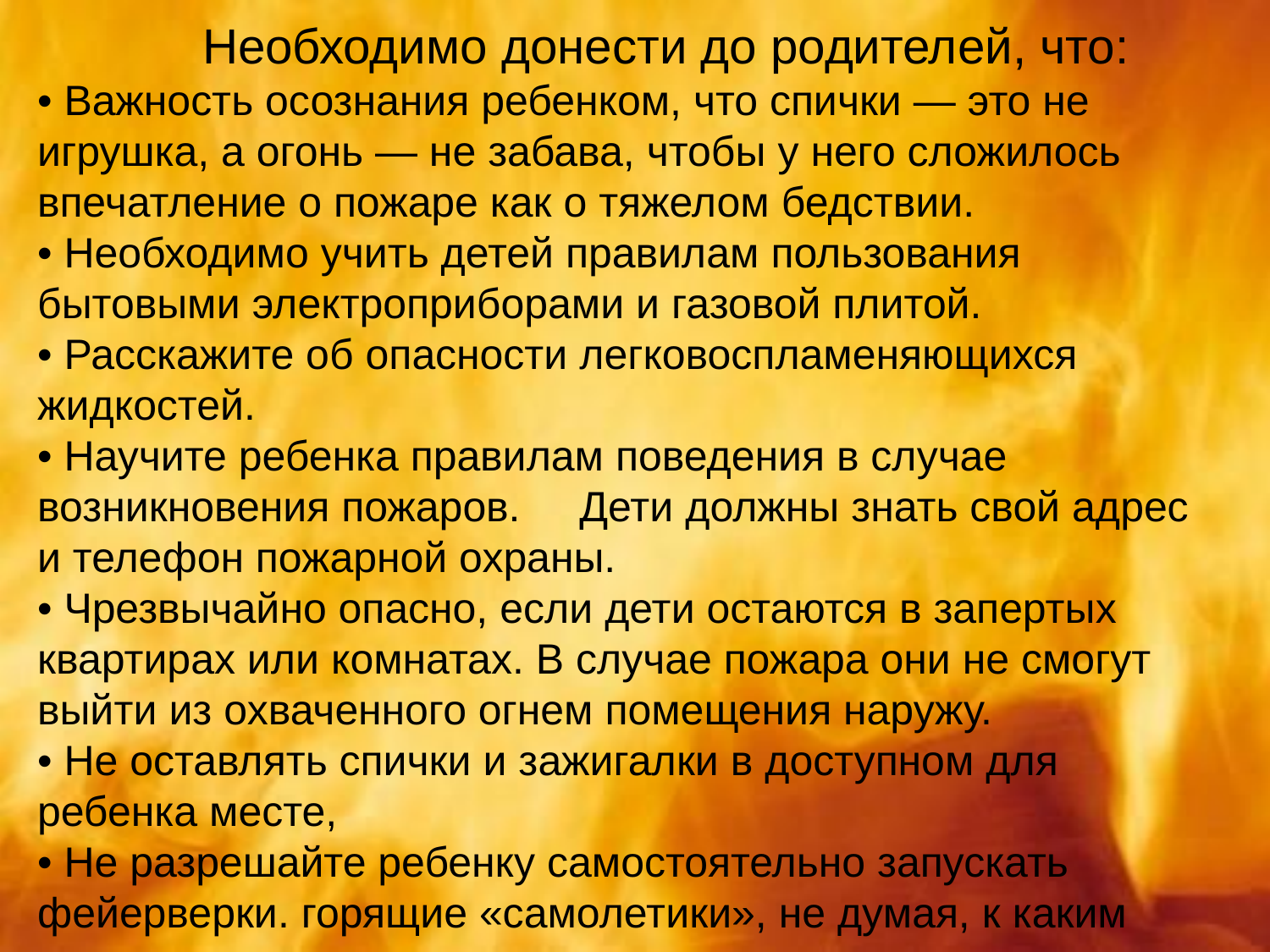

Необходимо донести до родителей, что:
• Важность осознания ребенком, что спички — это не игрушка, а огонь — не забава, чтобы у него сложилось впечатление о пожаре как о тяжелом бедствии.
• Необходимо учить детей правилам пользования бытовыми электроприборами и газовой плитой.
• Расскажите об опасности легковоспламеняющихся жидкостей.
• Научите ребенка правилам поведения в случае возникновения пожаров.     Дети должны знать свой адрес и телефон пожарной охраны.
• Чрезвычайно опасно, если дети остаются в запертых квартирах или комнатах. В случае пожара они не смогут выйти из охваченного огнем помещения наружу.
• Не оставлять спички и зажигалки в доступном для ребенка месте,
• Не разрешайте ребенку самостоятельно запускать фейерверки. горящие «самолетики», не думая, к каким последствиям могут привести такие развлечения.